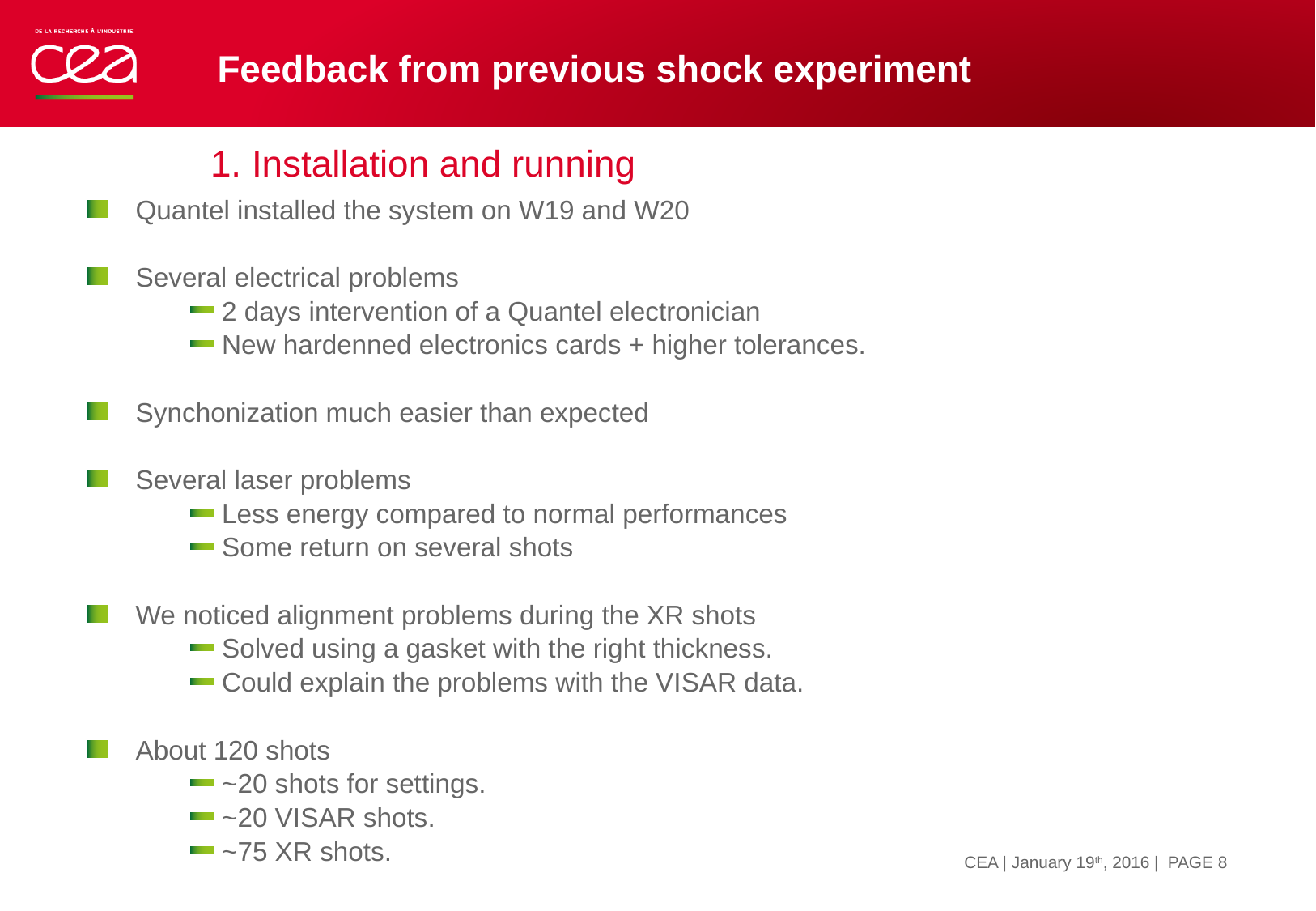

# Feedback from previous shock experiment
1. Installation and running
Quantel installed the system on W19 and W20

Several electrical problems
2 days intervention of a Quantel electronician
New hardenned electronics cards + higher tolerances.

Synchonization much easier than expected

Several laser problems
Less energy compared to normal performances
Some return on several shots

We noticed alignment problems during the XR shots
Solved using a gasket with the right thickness.
Could explain the problems with the VISAR data.

About 120 shots
~20 shots for settings.
~20 VISAR shots.
~75 XR shots.

|  PAGE 8
CEA | January 19th, 2016